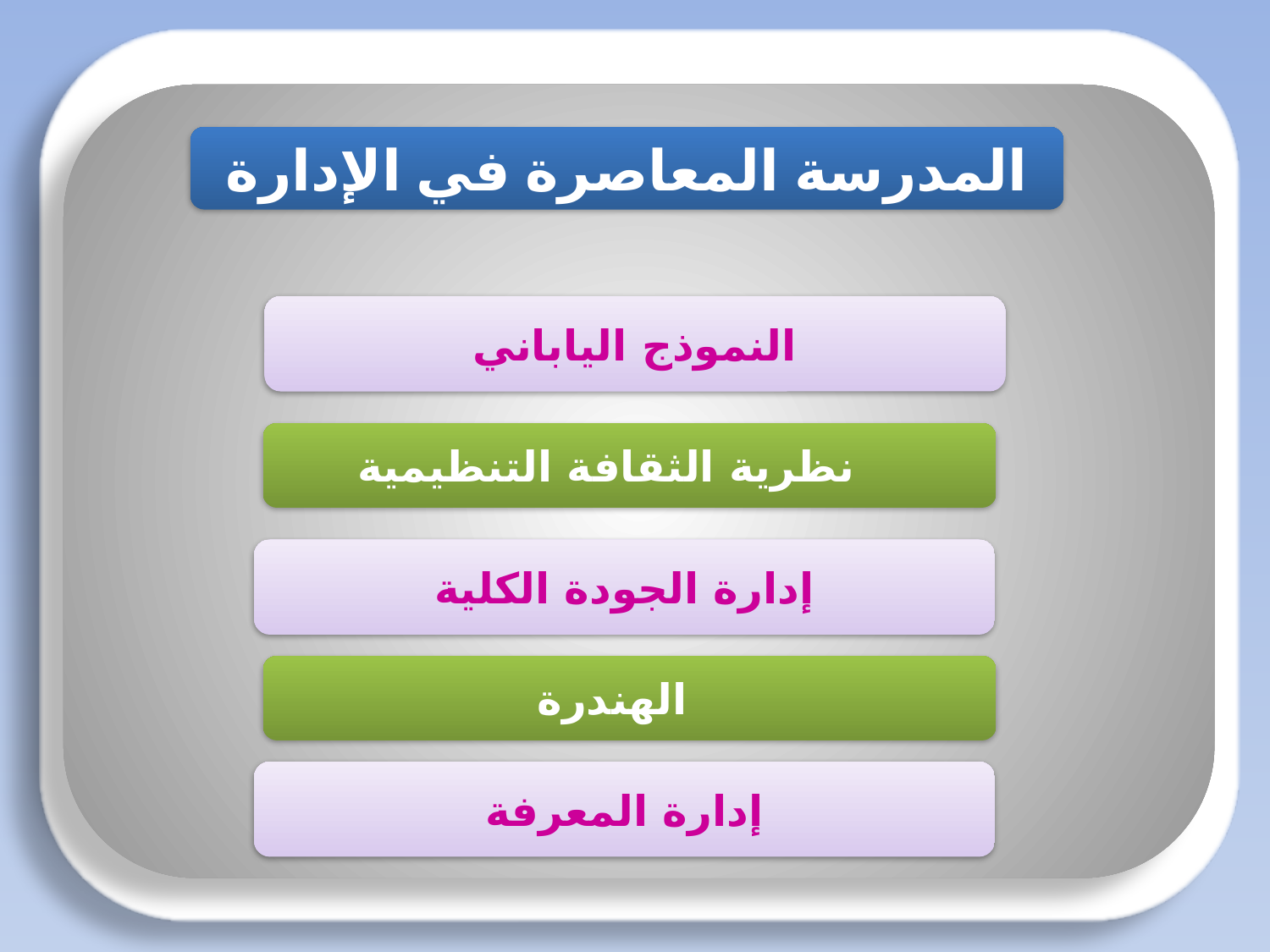

المدرسة المعاصرة في الإدارة
#
النموذج الياباني

نظرية الثقافة التنظيمية

إدارة الجودة الكلية

الهندرة
إدارة المعرفة
اعداد / أ. غادة الرشيد